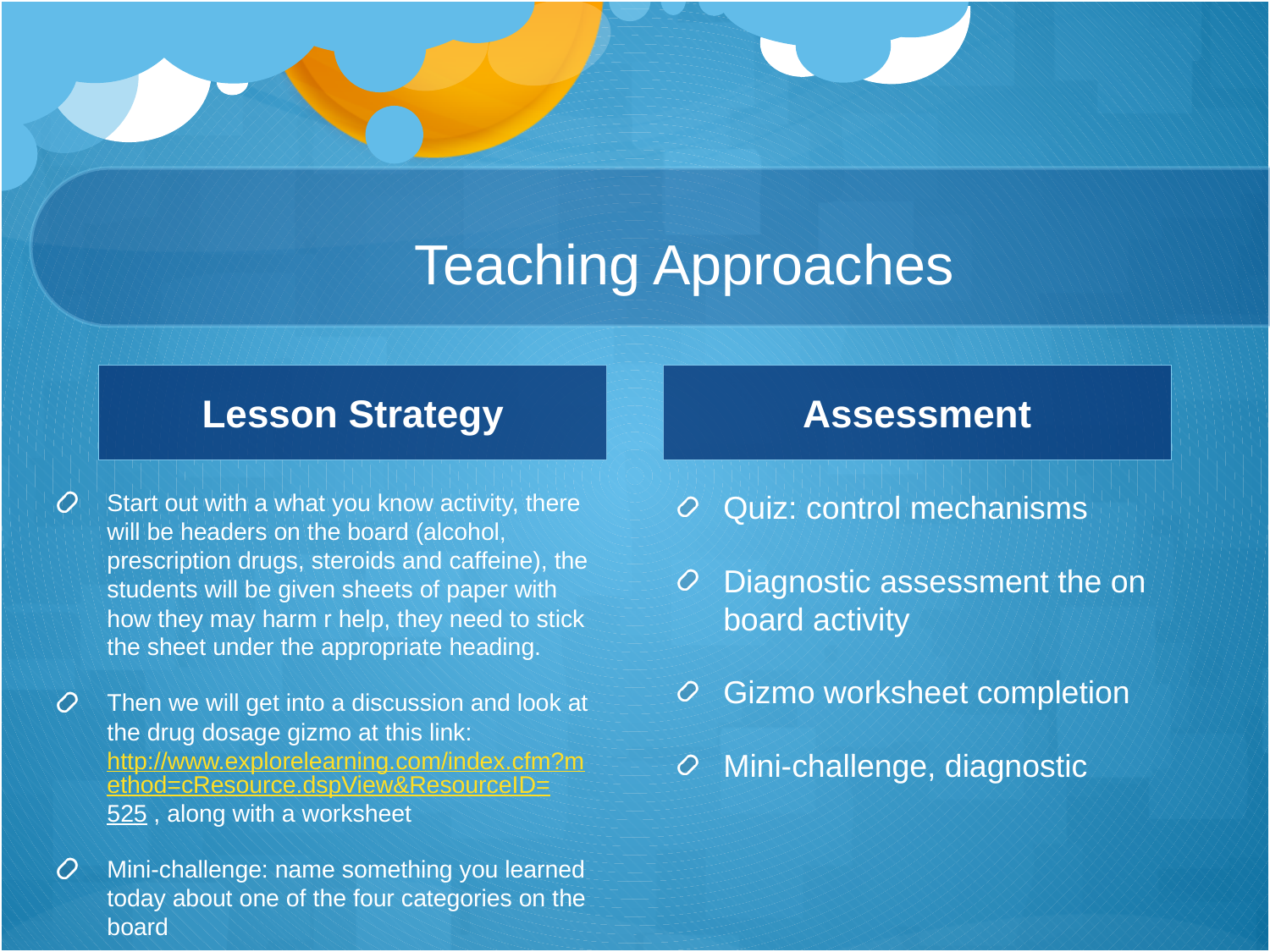

# Teaching Approaches
Lesson Strategy
Assessment
Start out with a what you know activity, there will be headers on the board (alcohol, prescription drugs, steroids and caffeine), the students will be given sheets of paper with how they may harm r help, they need to stick the sheet under the appropriate heading.
Then we will get into a discussion and look at the drug dosage gizmo at this link: http://www.explorelearning.com/index.cfm?method=cResource.dspView&ResourceID=525 , along with a worksheet
Mini-challenge: name something you learned today about one of the four categories on the board
Quiz: control mechanisms
Diagnostic assessment the on board activity
Gizmo worksheet completion
Mini-challenge, diagnostic